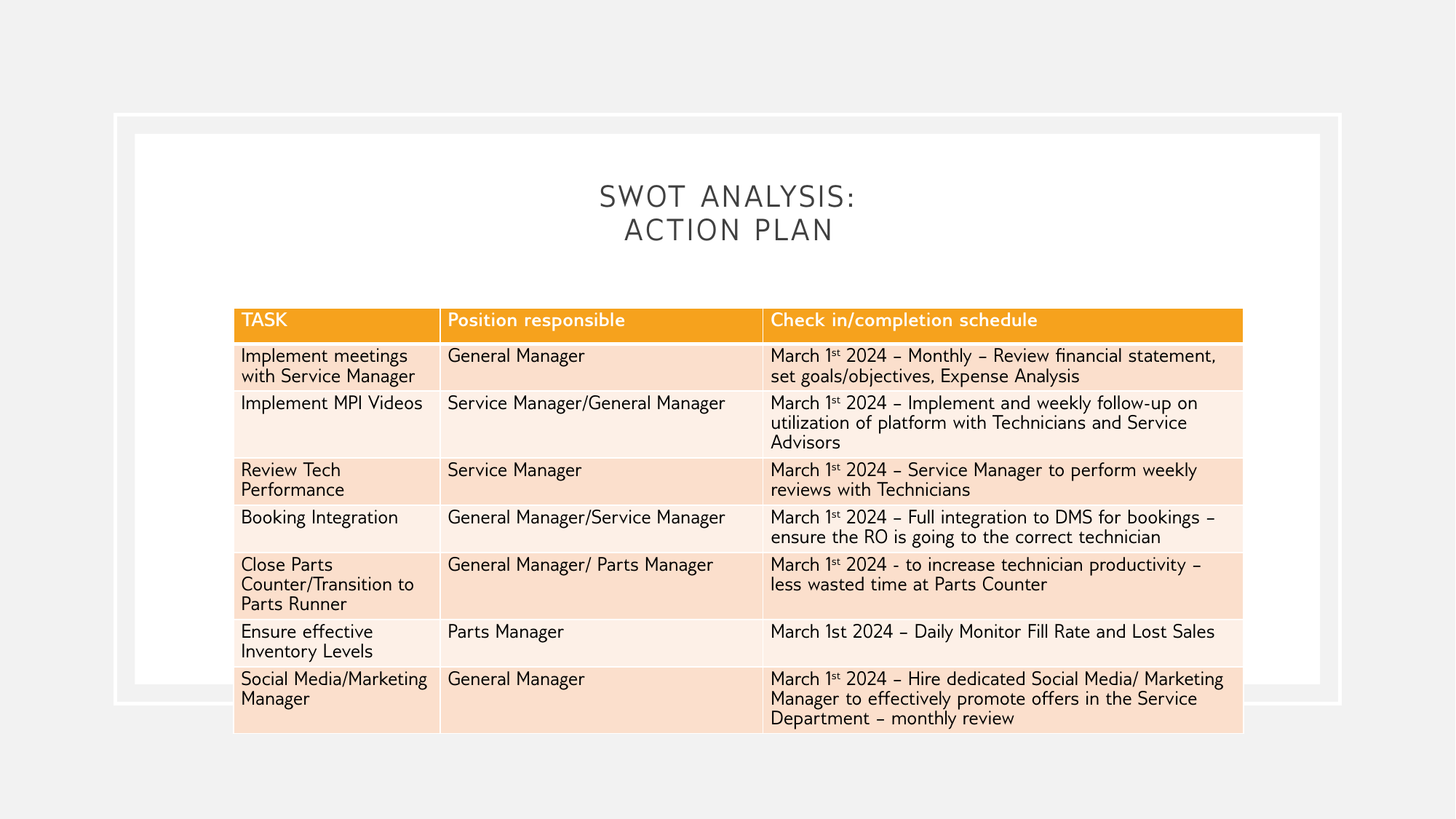

# SWOT Analysis: action plan
| TASK | Position responsible | Check in/completion schedule |
| --- | --- | --- |
| Implement meetings with Service Manager | General Manager | March 1st 2024 – Monthly – Review financial statement, set goals/objectives, Expense Analysis |
| Implement MPI Videos | Service Manager/General Manager | March 1st 2024 – Implement and weekly follow-up on utilization of platform with Technicians and Service Advisors |
| Review Tech Performance | Service Manager | March 1st 2024 – Service Manager to perform weekly reviews with Technicians |
| Booking Integration | General Manager/Service Manager | March 1st 2024 – Full integration to DMS for bookings – ensure the RO is going to the correct technician |
| Close Parts Counter/Transition to Parts Runner | General Manager/ Parts Manager | March 1st 2024 - to increase technician productivity – less wasted time at Parts Counter |
| Ensure effective Inventory Levels | Parts Manager | March 1st 2024 – Daily Monitor Fill Rate and Lost Sales |
| Social Media/Marketing Manager | General Manager | March 1st 2024 – Hire dedicated Social Media/ Marketing Manager to effectively promote offers in the Service Department – monthly review |